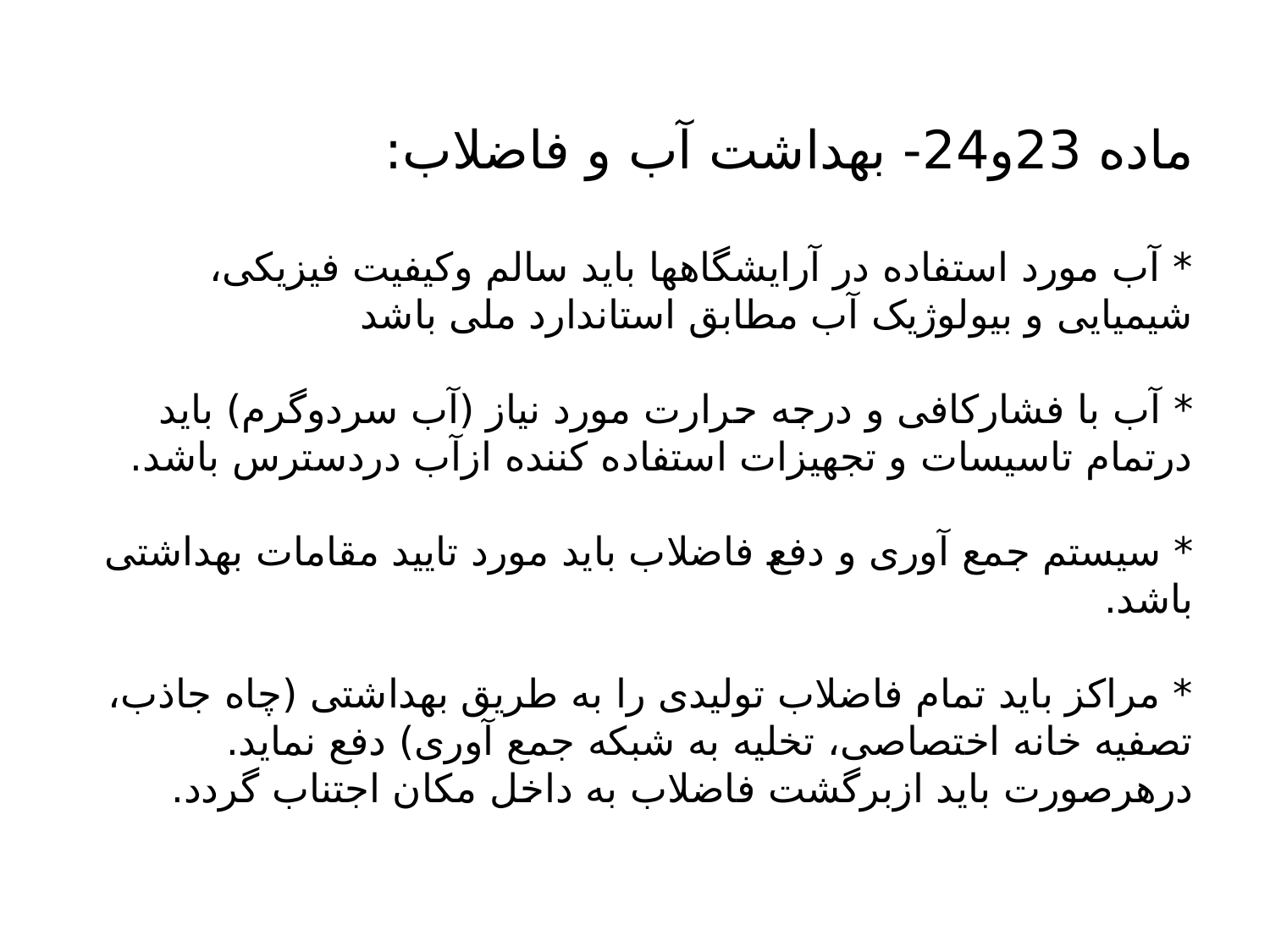

# ماده 23و24- بهداشت آب و فاضلاب: * آب مورد استفاده در آرایشگاهها باید سالم وکیفیت فیزیکی، شیمیایی و بیولوژیک آب مطابق استاندارد ملی باشد * آب با فشارکافی و درجه حرارت مورد نیاز (آب سردوگرم) باید درتمام تاسیسات و تجهیزات استفاده کننده ازآب دردسترس باشد. * سیستم جمع آوری و دفع فاضلاب باید مورد تایید مقامات بهداشتی باشد. * مراکز باید تمام فاضلاب تولیدی را به طریق بهداشتی (چاه جاذب، تصفیه خانه اختصاصی، تخلیه به شبکه جمع آوری) دفع نماید. درهرصورت باید ازبرگشت فاضلاب به داخل مکان اجتناب گردد.